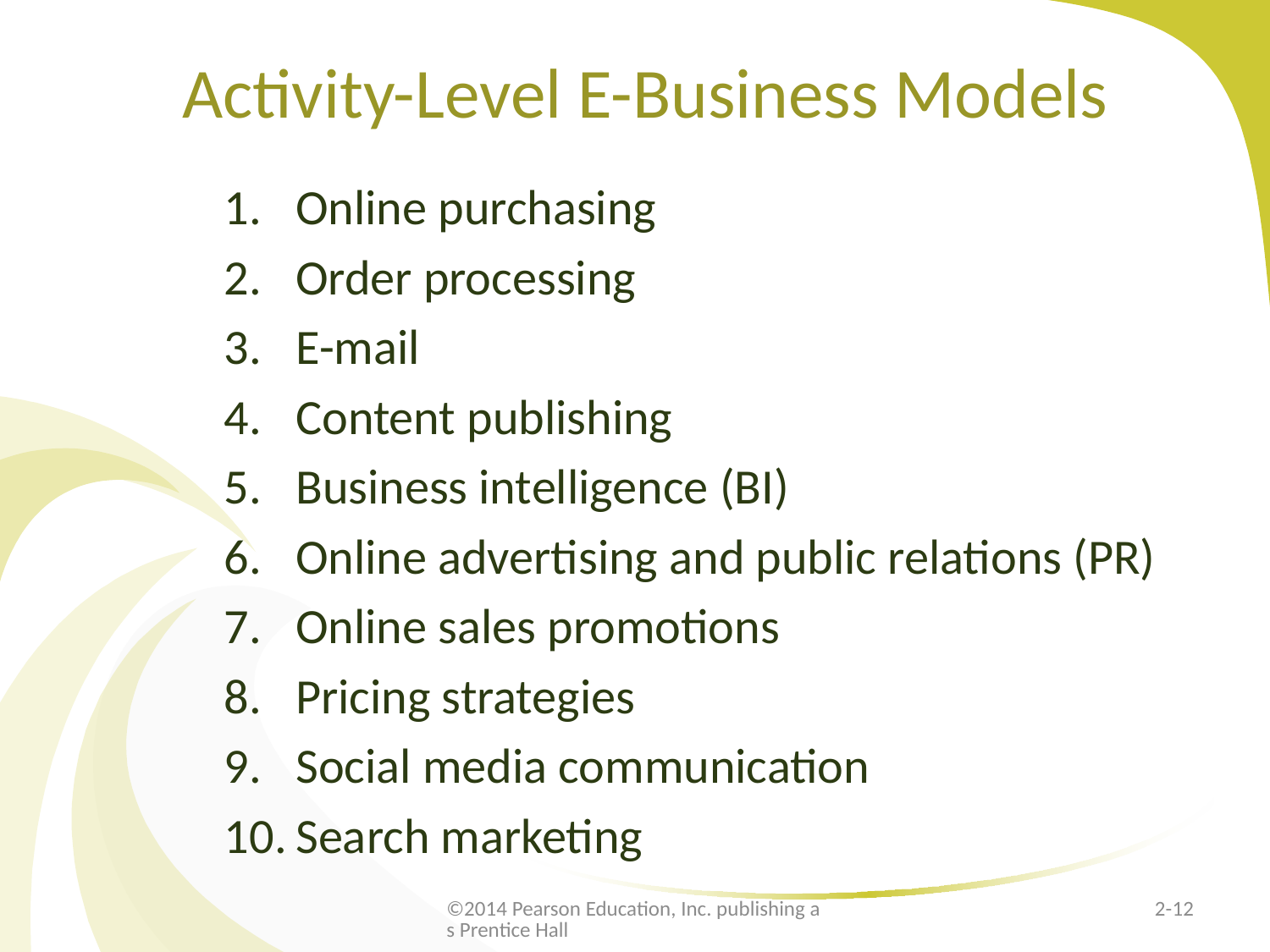

# Activity-Level E-Business Models
Online purchasing
Order processing
E-mail
Content publishing
Business intelligence (BI)
Online advertising and public relations (PR)
Online sales promotions
Pricing strategies
Social media communication
Search marketing
©2014 Pearson Education, Inc. publishing as Prentice Hall
2-12